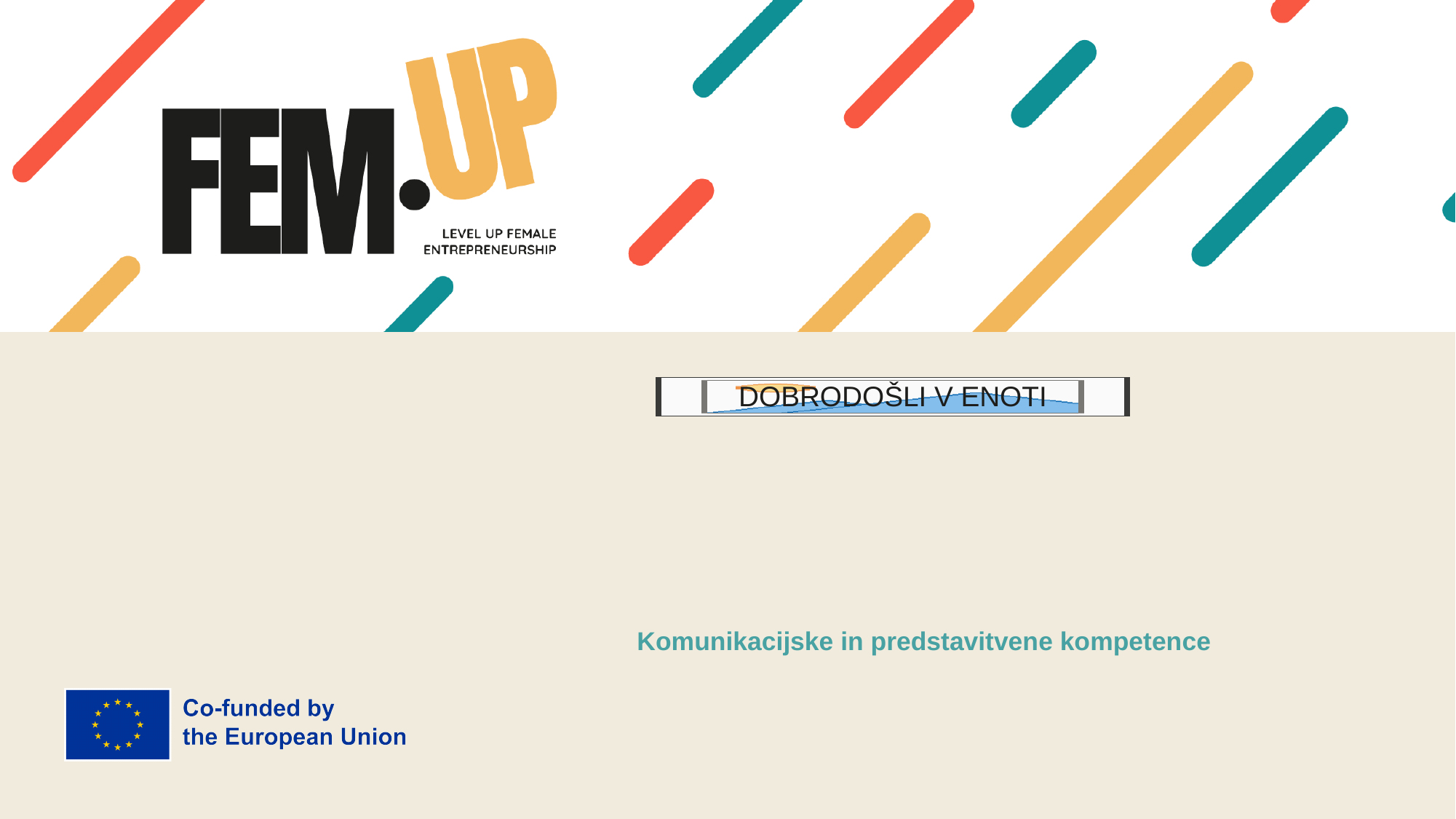

DOBRODOŠLI V ENOTI
# Komunikacijske in predstavitvene kompetence